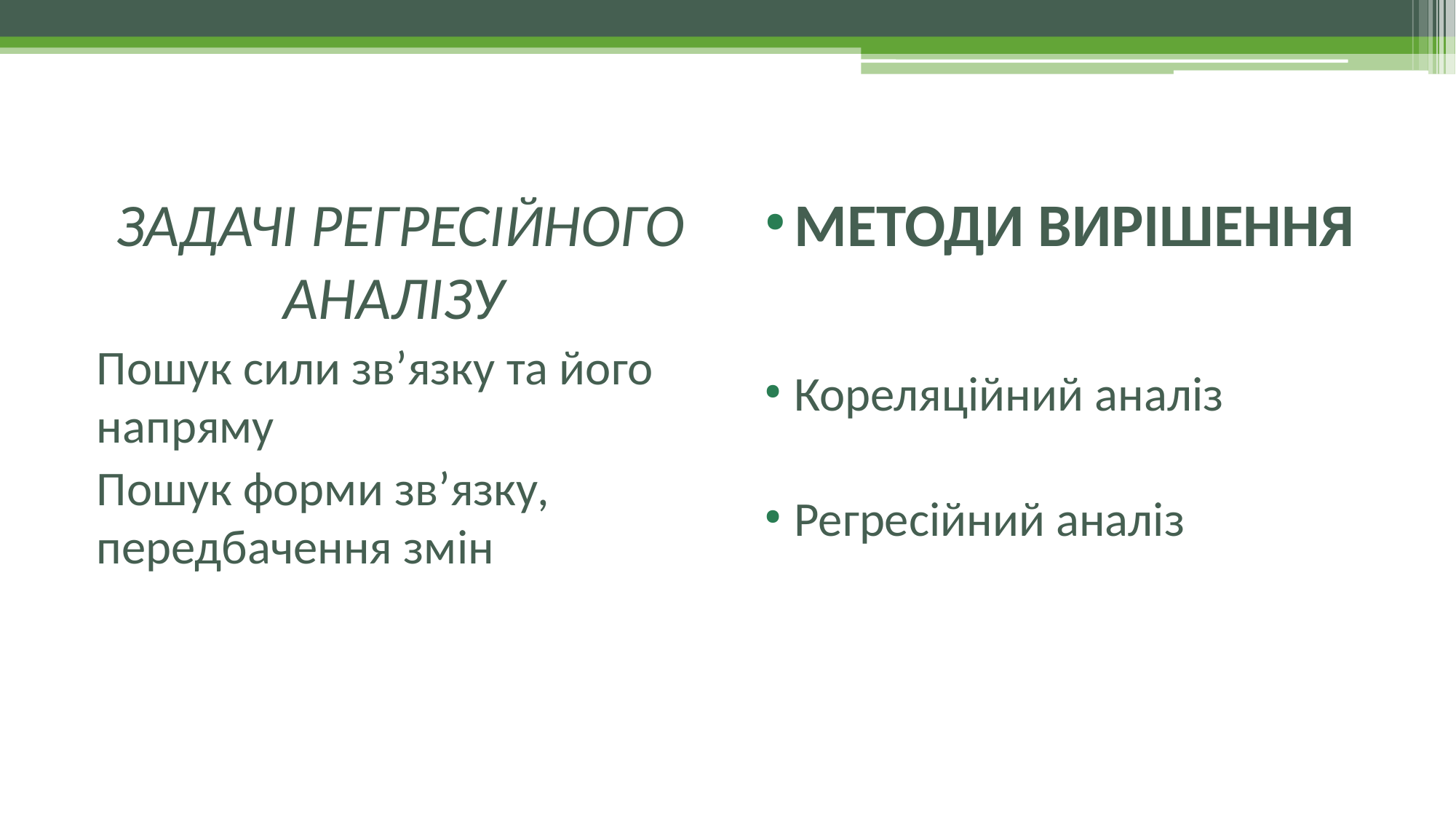

ЗАДАЧІ РЕГРЕСІЙНОГО АНАЛІЗУ
Пошук сили зв’язку та його напряму
Пошук форми зв’язку, передбачення змін

МЕТОДИ ВИРІШЕННЯ

Кореляційний аналіз

Регресійний аналіз